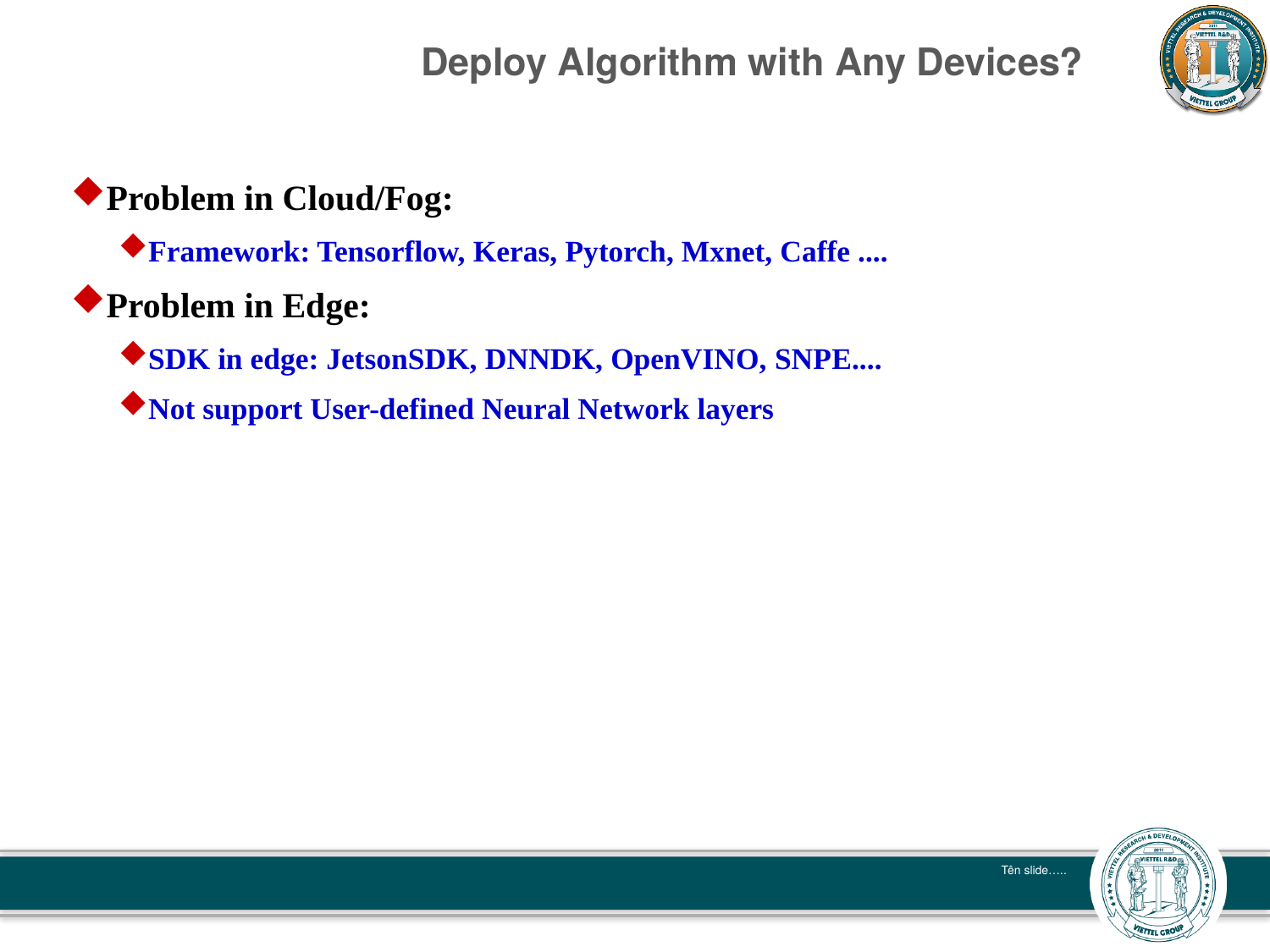

Deploy Algorithm with Any Devices?

Problem in Cloud/Fog:
Framework: Tensorflow, Keras, Pytorch, Mxnet, Caffe ....
Problem in Edge:
SDK in edge: JetsonSDK, DNNDK, OpenVINO, SNPE....
Not support User-defined Neural Network layers